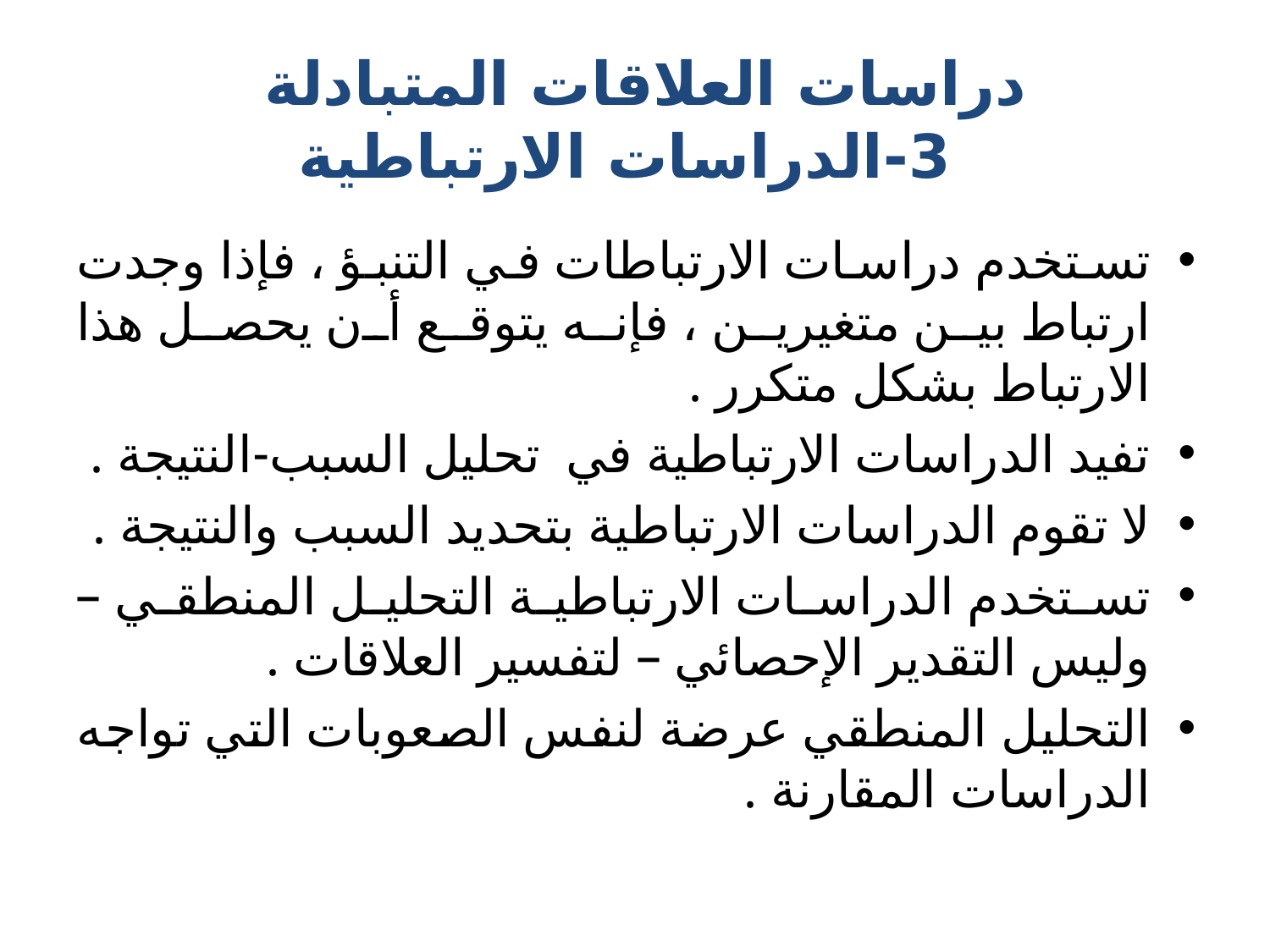

# دراسات العلاقات المتبادلة 3-الدراسات الارتباطية
تستخدم دراسات الارتباطات في التنبؤ ، فإذا وجدت ارتباط بين متغيرين ، فإنه يتوقع أن يحصل هذا الارتباط بشكل متكرر .
تفيد الدراسات الارتباطية في  تحليل السبب-النتيجة .
لا تقوم الدراسات الارتباطية بتحديد السبب والنتيجة .
تستخدم الدراسات الارتباطية التحليل المنطقي – وليس التقدير الإحصائي – لتفسير العلاقات .
التحليل المنطقي عرضة لنفس الصعوبات التي تواجه الدراسات المقارنة .